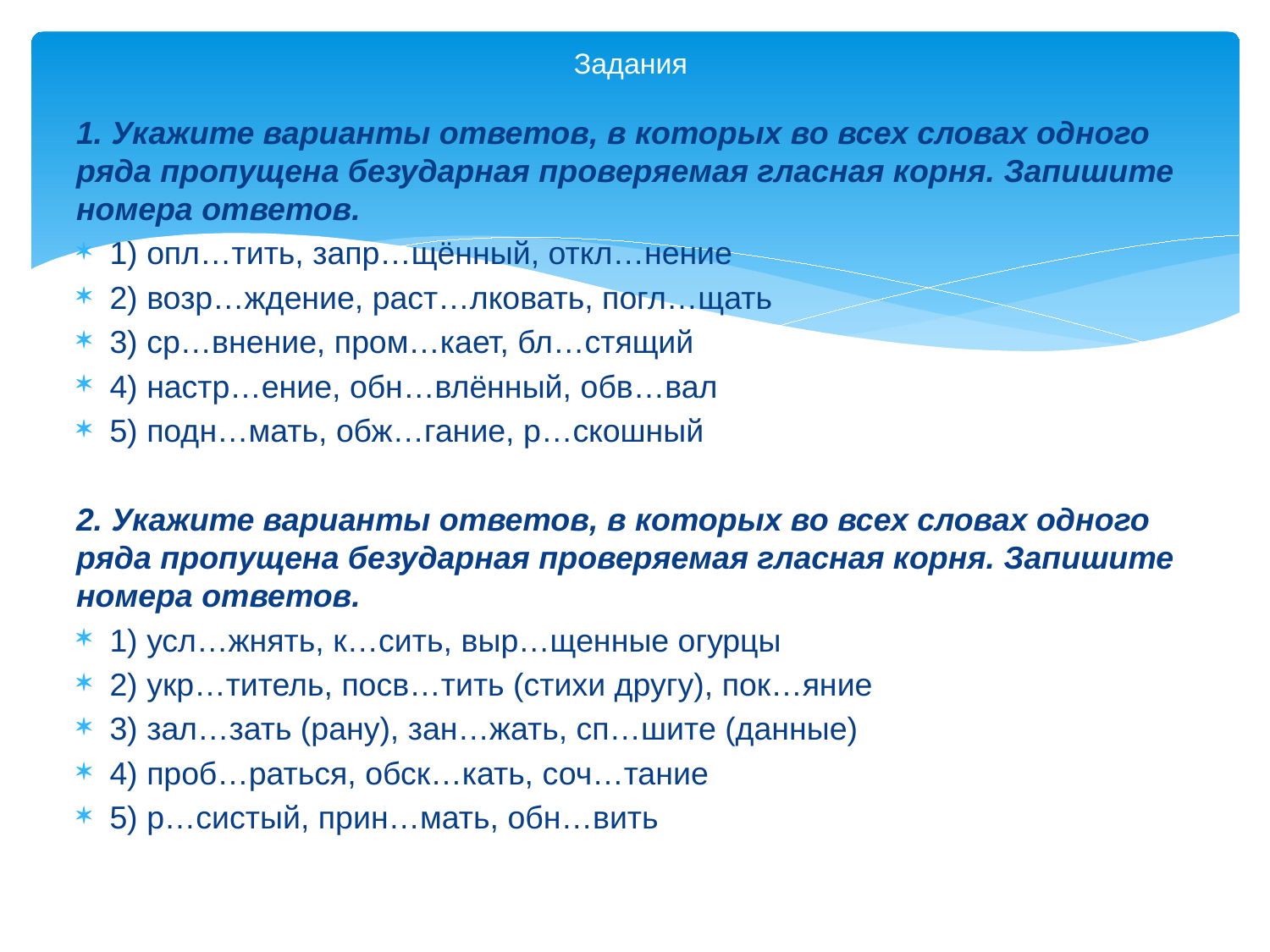

# Задания
1. Укажите варианты ответов, в которых во всех словах одного ряда пропущена безударная проверяемая гласная корня. Запишите номера ответов.
1) опл…тить, запр…щённый, откл…нение
2) возр…ждение, раст…лковать, погл…щать
3) ср…внение, пром…кает, бл…стящий
4) настр…ение, обн…влённый, обв…вал
5) подн…мать, обж…гание, р…скошный

2. Укажите варианты ответов, в которых во всех словах одного ряда пропущена безударная проверяемая гласная корня. Запишите номера ответов.
1) усл…жнять, к…сить, выр…щенные огурцы
2) укр…титель, посв…тить (стихи другу), пок…яние
3) зал…зать (рану), зан…жать, сп…шите (данные)
4) проб…раться, обск…кать, соч…тание
5) р…систый, прин…мать, обн…вить